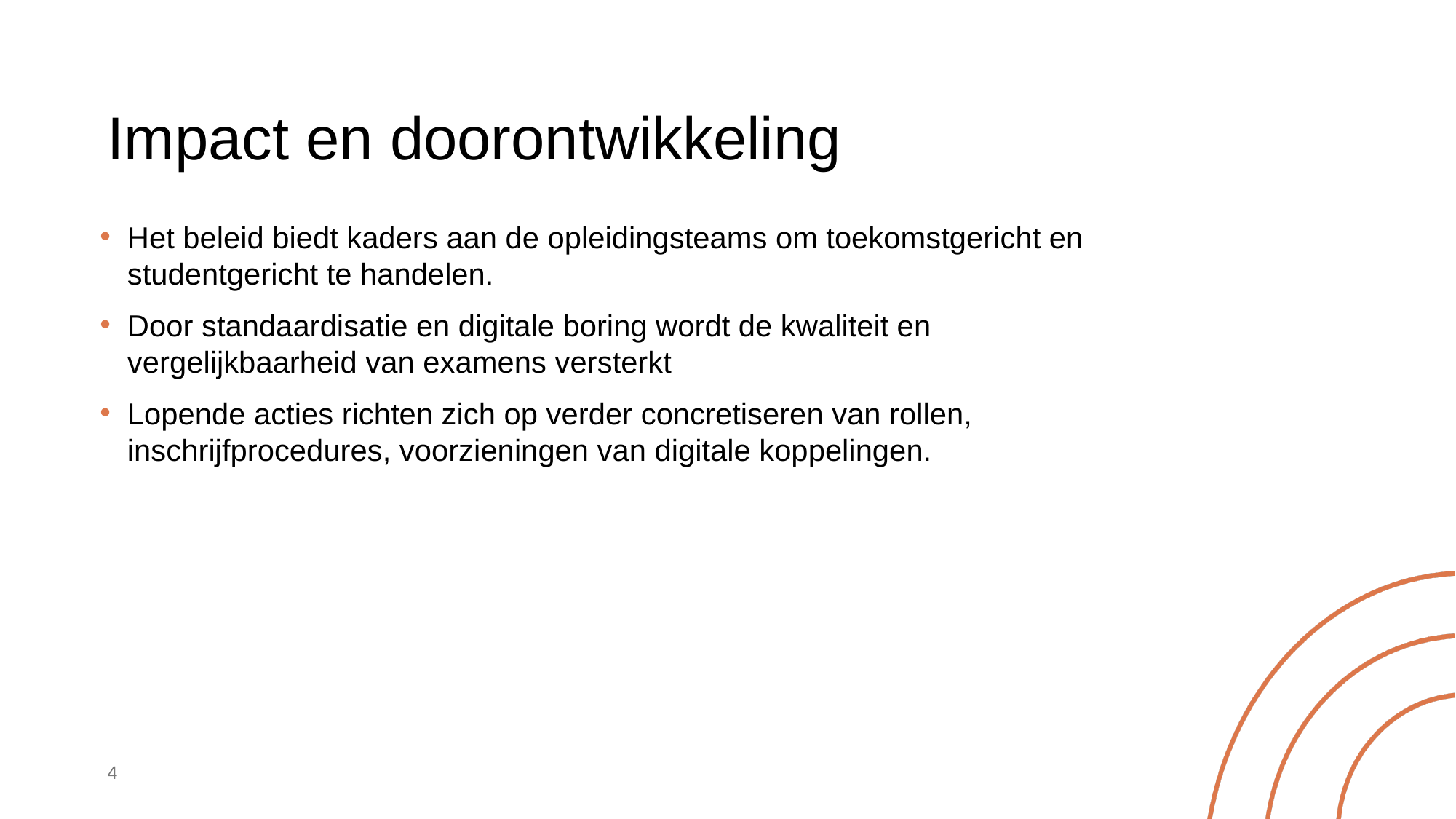

# Impact en doorontwikkeling
Het beleid biedt kaders aan de opleidingsteams om toekomstgericht en studentgericht te handelen.
Door standaardisatie en digitale boring wordt de kwaliteit en vergelijkbaarheid van examens versterkt
Lopende acties richten zich op verder concretiseren van rollen, inschrijfprocedures, voorzieningen van digitale koppelingen.
4